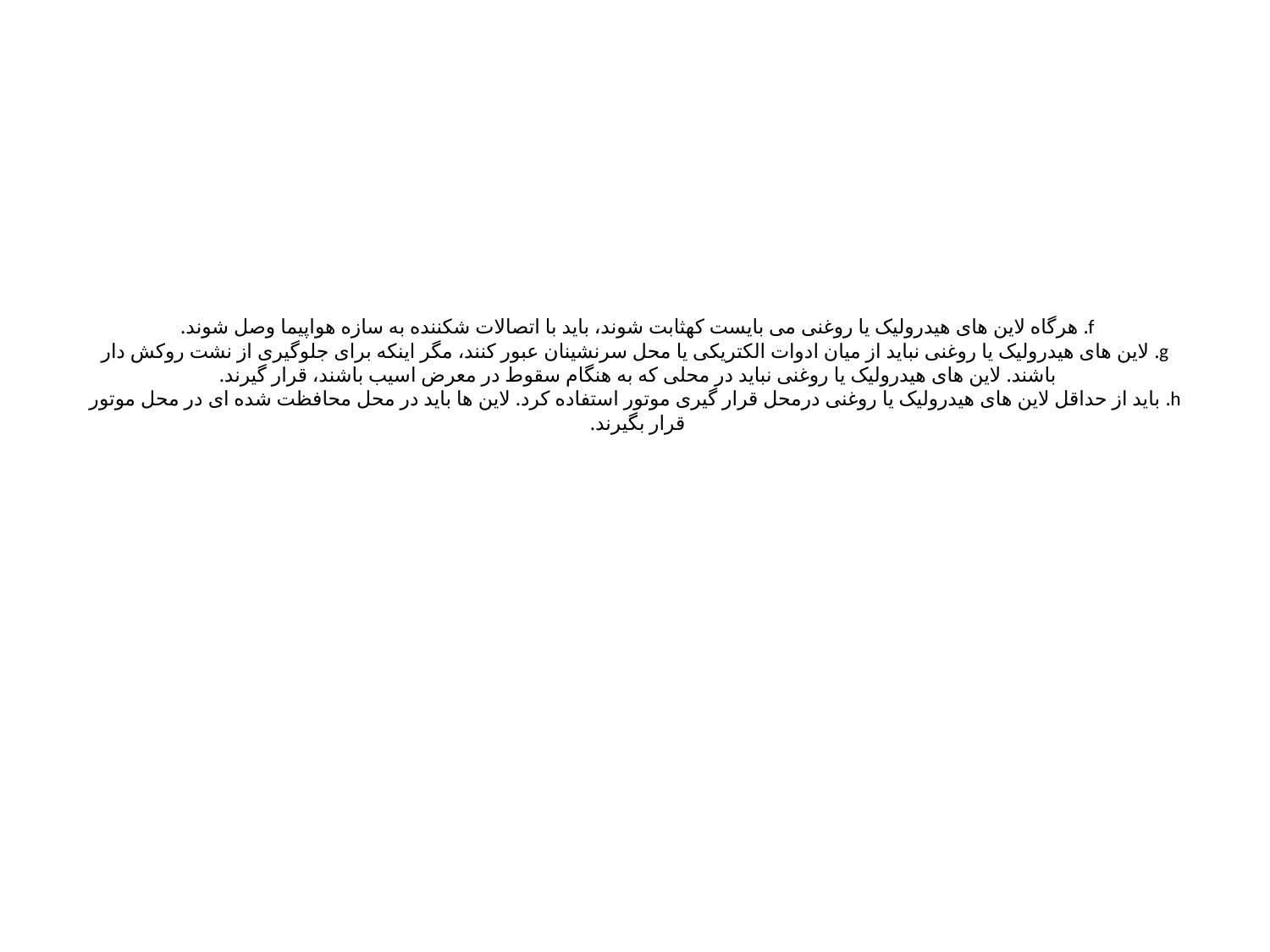

# f. هرگاه لاین های هیدرولیک یا روغنی می بایست کهثابت شوند، باید با اتصالات شکننده به سازه هواپیما وصل شوند. g. لاین های هیدرولیک یا روغنی نباید از میان ادوات الکتریکی یا محل سرنشینان عبور کنند، مگر اینکه برای جلوگیری از نشت روکش دار باشند. لاین های هیدرولیک یا روغنی نباید در محلی که به هنگام سقوط در معرض اسیب باشند، قرار گیرند. h. باید از حداقل لاین های هیدرولیک یا روغنی درمحل قرار گیری موتور استفاده کرد. لاین ها باید در محل محافظت شده ای در محل موتور قرار بگیرند.